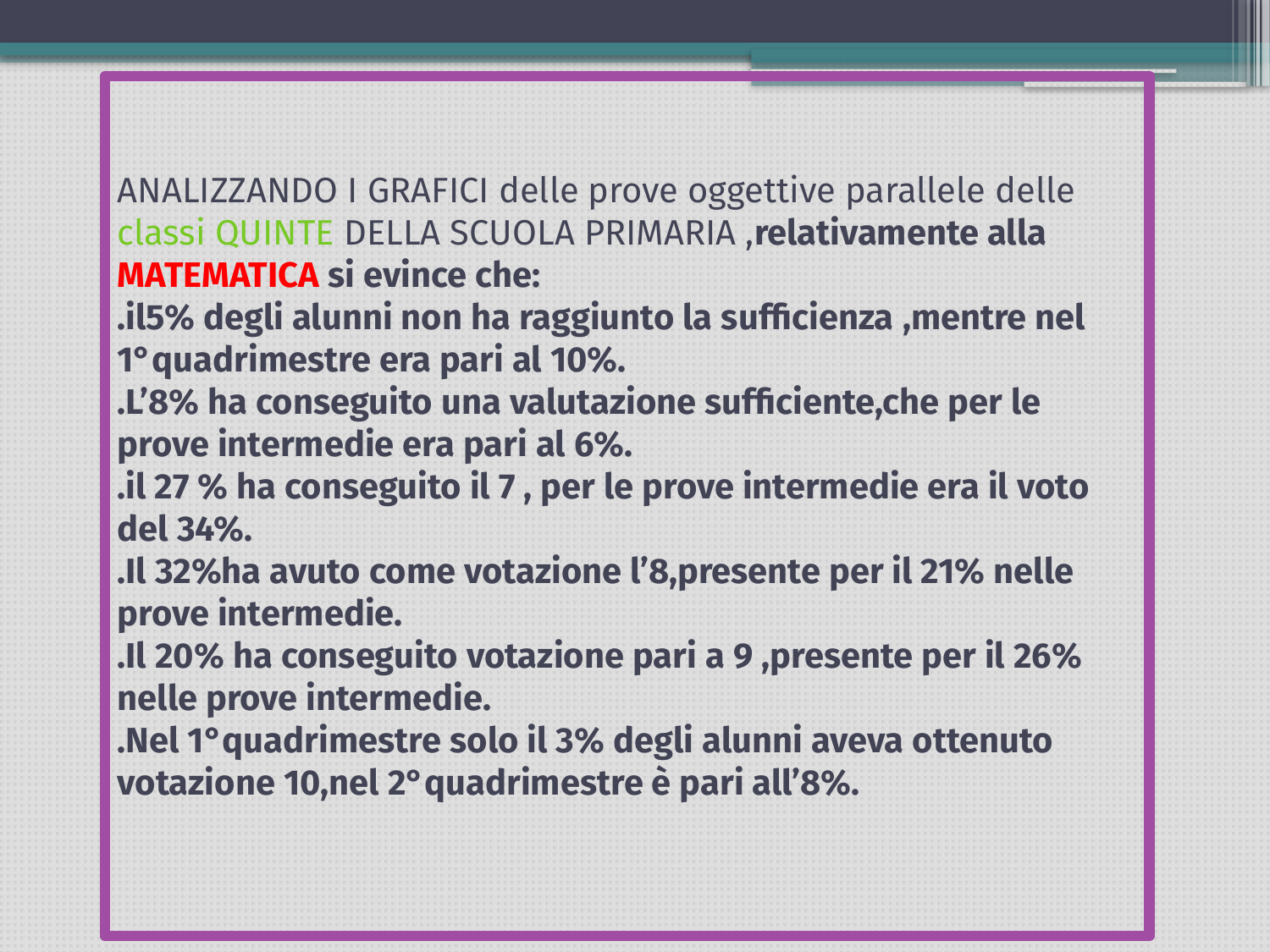

# ANALIZZANDO I GRAFICI delle prove oggettive parallele delle classi QUINTE DELLA SCUOLA PRIMARIA ,relativamente alla MATEMATICA si evince che: .il5% degli alunni non ha raggiunto la sufficienza ,mentre nel 1°quadrimestre era pari al 10%. .L’8% ha conseguito una valutazione sufficiente,che per le prove intermedie era pari al 6%. .il 27 % ha conseguito il 7 , per le prove intermedie era il voto del 34%. .Il 32%ha avuto come votazione l’8,presente per il 21% nelle prove intermedie. .Il 20% ha conseguito votazione pari a 9 ,presente per il 26% nelle prove intermedie. .Nel 1°quadrimestre solo il 3% degli alunni aveva ottenuto votazione 10,nel 2°quadrimestre è pari all’8%.